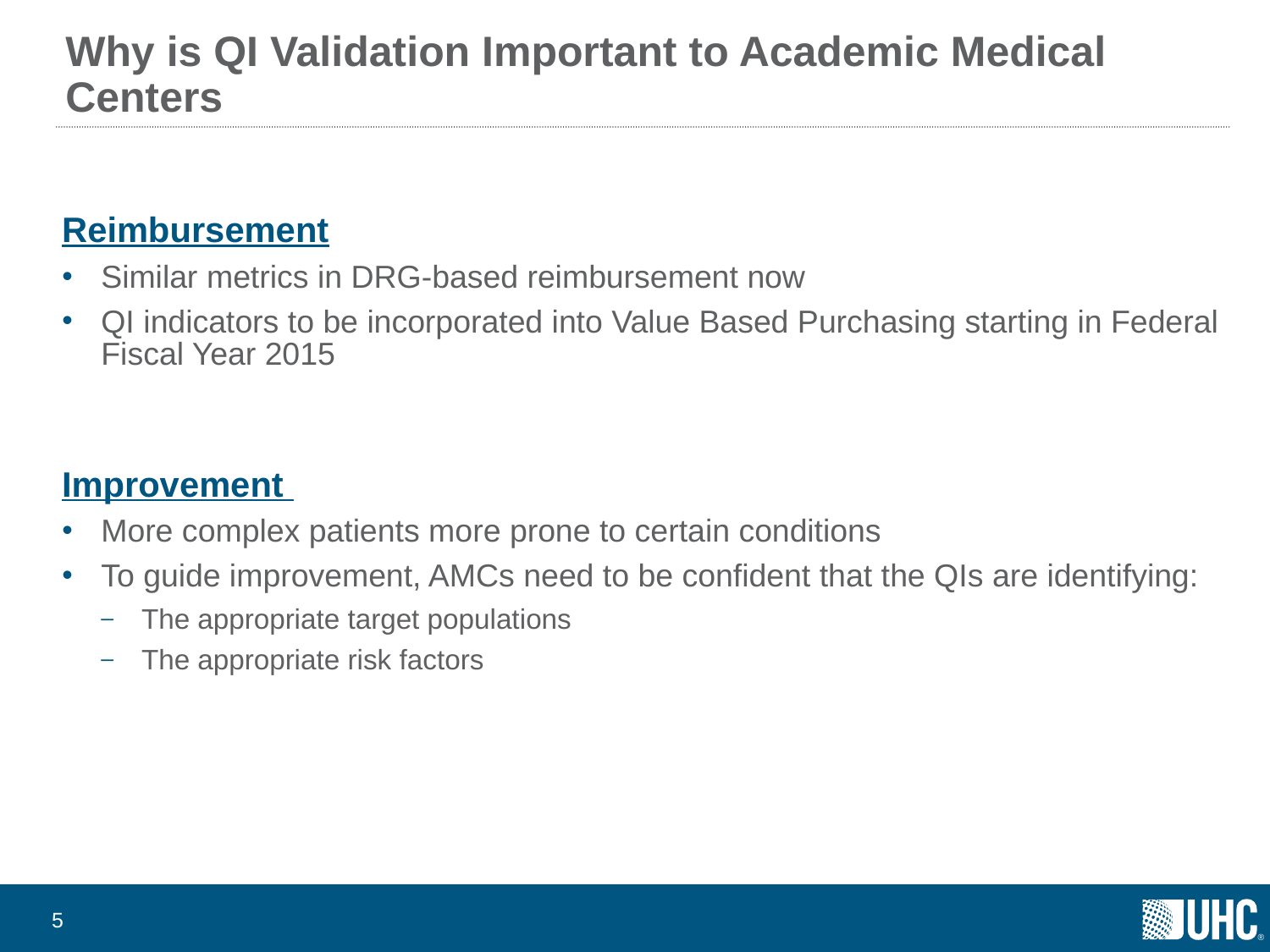

# Why is QI Validation Important to Academic Medical Centers
Reimbursement
Similar metrics in DRG-based reimbursement now
QI indicators to be incorporated into Value Based Purchasing starting in Federal Fiscal Year 2015

Improvement
More complex patients more prone to certain conditions
To guide improvement, AMCs need to be confident that the QIs are identifying:
The appropriate target populations
The appropriate risk factors

5